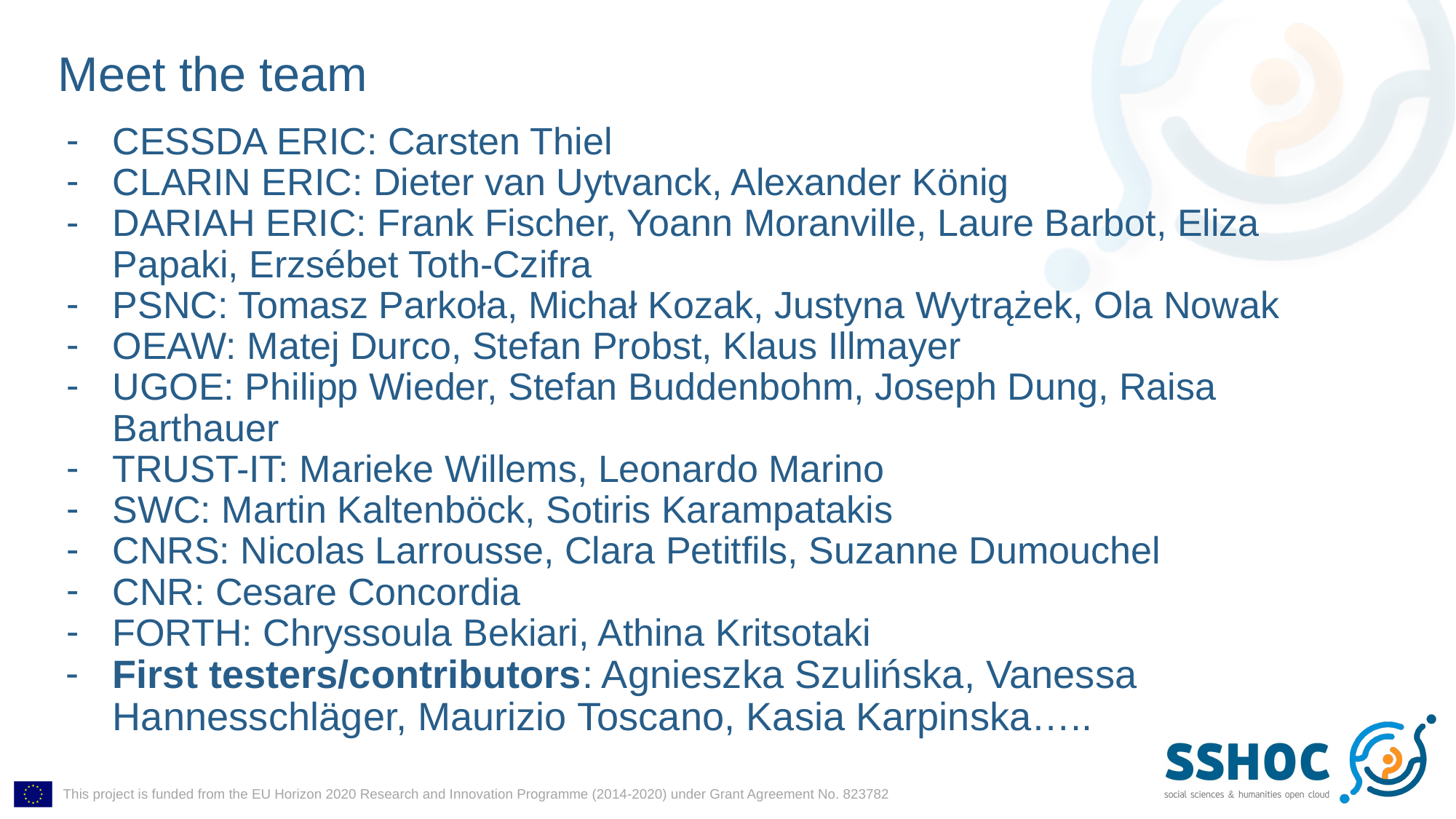

# Meet the team
CESSDA ERIC: Carsten Thiel
CLARIN ERIC: Dieter van Uytvanck, Alexander König
DARIAH ERIC: Frank Fischer, Yoann Moranville, Laure Barbot, Eliza Papaki, Erzsébet Toth-Czifra
PSNC: Tomasz Parkoła, Michał Kozak, Justyna Wytrążek, Ola Nowak
OEAW: Matej Durco, Stefan Probst, Klaus Illmayer
UGOE: Philipp Wieder, Stefan Buddenbohm, Joseph Dung, Raisa Barthauer
TRUST-IT: Marieke Willems, Leonardo Marino
SWC: Martin Kaltenböck, Sotiris Karampatakis
CNRS: Nicolas Larrousse, Clara Petitfils, Suzanne Dumouchel
CNR: Cesare Concordia
FORTH: Chryssoula Bekiari, Athina Kritsotaki
First testers/contributors: Agnieszka Szulińska, Vanessa Hannesschläger, Maurizio Toscano, Kasia Karpinska…..